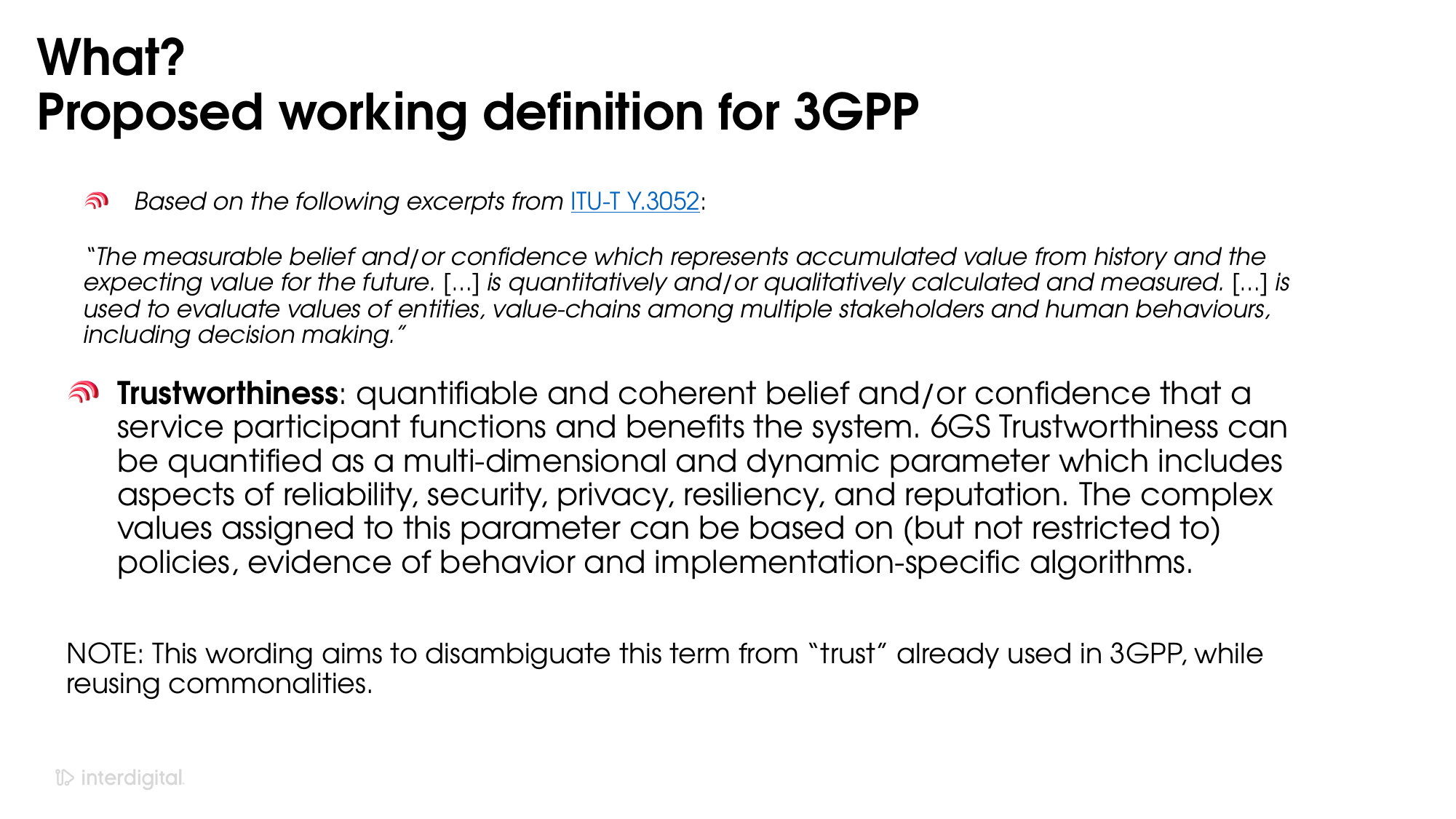

# What? Proposed working definition for 3GPP
Based on the following excerpts from ITU-T Y.3052:
“The measurable belief and/or confidence which represents accumulated value from history and the expecting value for the future. […] is quantitatively and/or qualitatively calculated and measured. […] is used to evaluate values of entities, value-chains among multiple stakeholders and human behaviours, including decision making.”
Trustworthiness: quantifiable and coherent belief and/or confidence that a service participant functions and benefits the system. 6GS Trustworthiness can be quantified as a multi-dimensional and dynamic parameter which includes aspects of reliability, security, privacy, resiliency, and reputation. The complex values assigned to this parameter can be based on (but not restricted to) policies, evidence of behavior and implementation-specific algorithms.

NOTE: This wording aims to disambiguate this term from “trust” already used in 3GPP, while reusing commonalities.